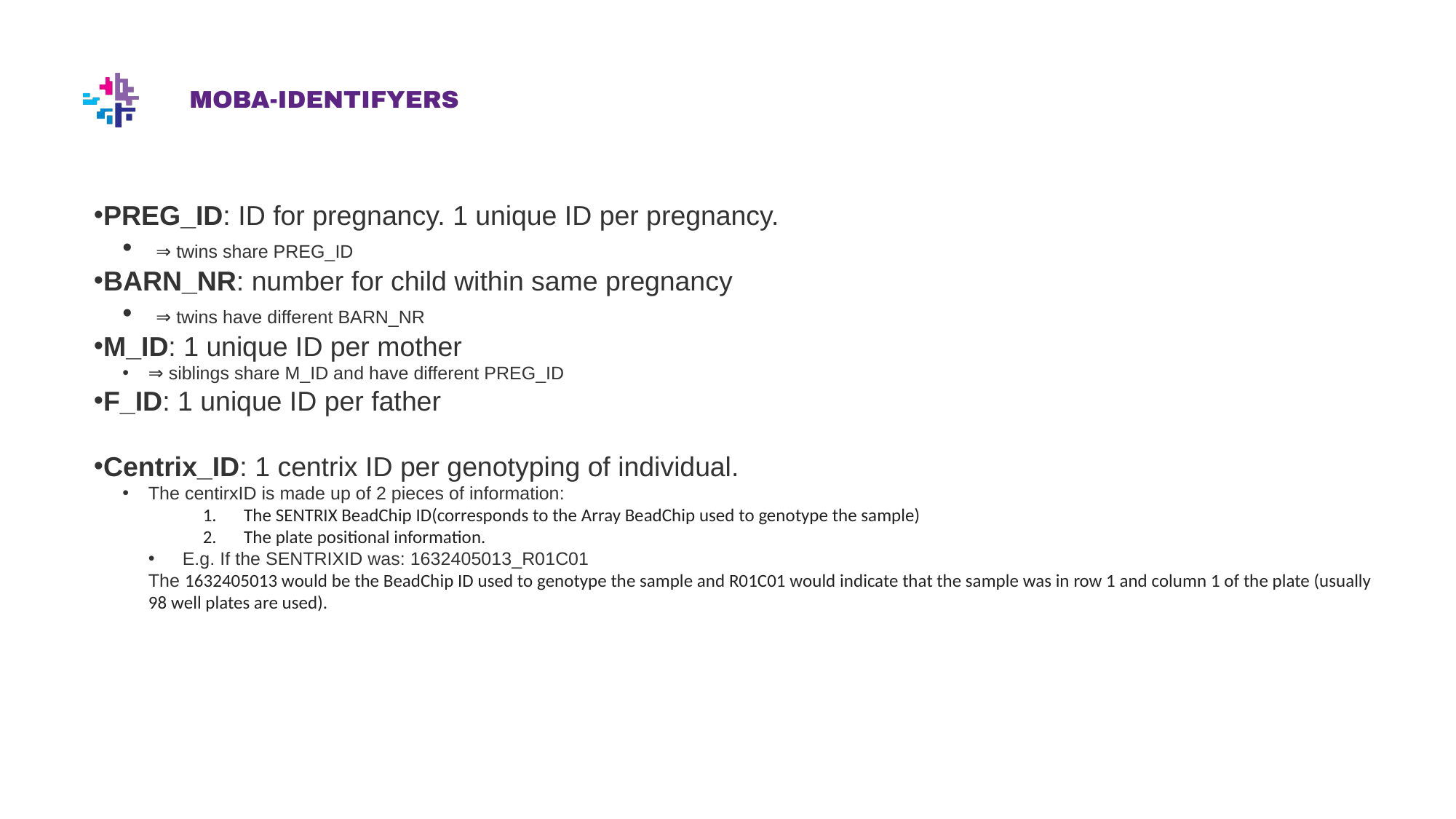

# MOBA-IDENTIFYERS
PREG_ID: ID for pregnancy. 1 unique ID per pregnancy.
 ⇒ twins share PREG_ID
BARN_NR: number for child within same pregnancy
 ⇒ twins have different BARN_NR
M_ID: 1 unique ID per mother
⇒ siblings share M_ID and have different PREG_ID
F_ID: 1 unique ID per father

Centrix_ID: 1 centrix ID per genotyping of individual.
The centirxID is made up of 2 pieces of information:
The SENTRIX BeadChip ID(corresponds to the Array BeadChip used to genotype the sample)
The plate positional information.
E.g. If the SENTRIXID was: 1632405013_R01C01
The 1632405013 would be the BeadChip ID used to genotype the sample and R01C01 would indicate that the sample was in row 1 and column 1 of the plate (usually 98 well plates are used).